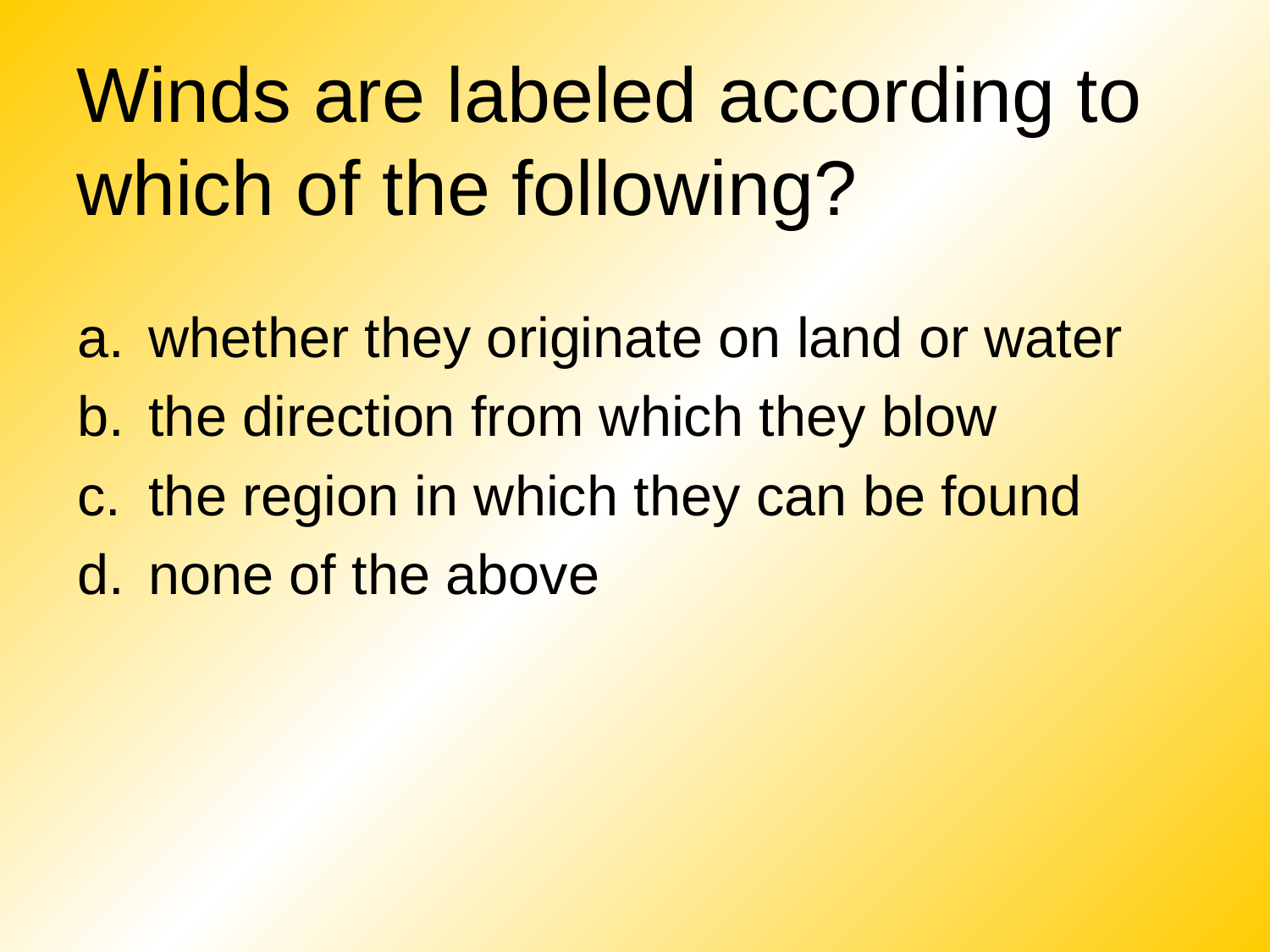

# Winds are labeled according to which of the following?
whether they originate on land or water
the direction from which they blow
the region in which they can be found
none of the above